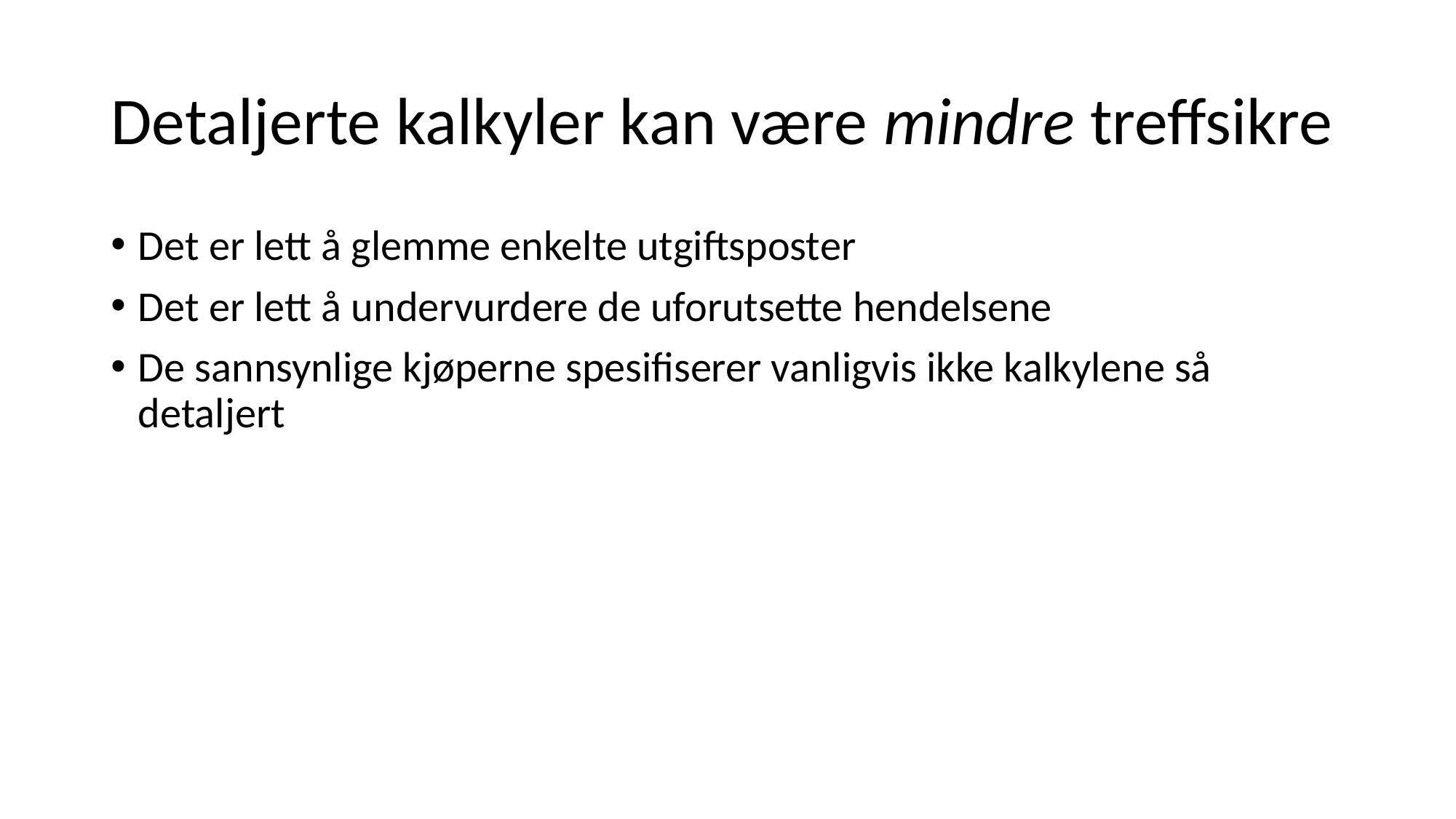

# Detaljerte kalkyler kan være mindre treffsikre
Det er lett å glemme enkelte utgiftsposter
Det er lett å undervurdere de uforutsette hendelsene
De sannsynlige kjøperne spesifiserer vanligvis ikke kalkylene så detaljert